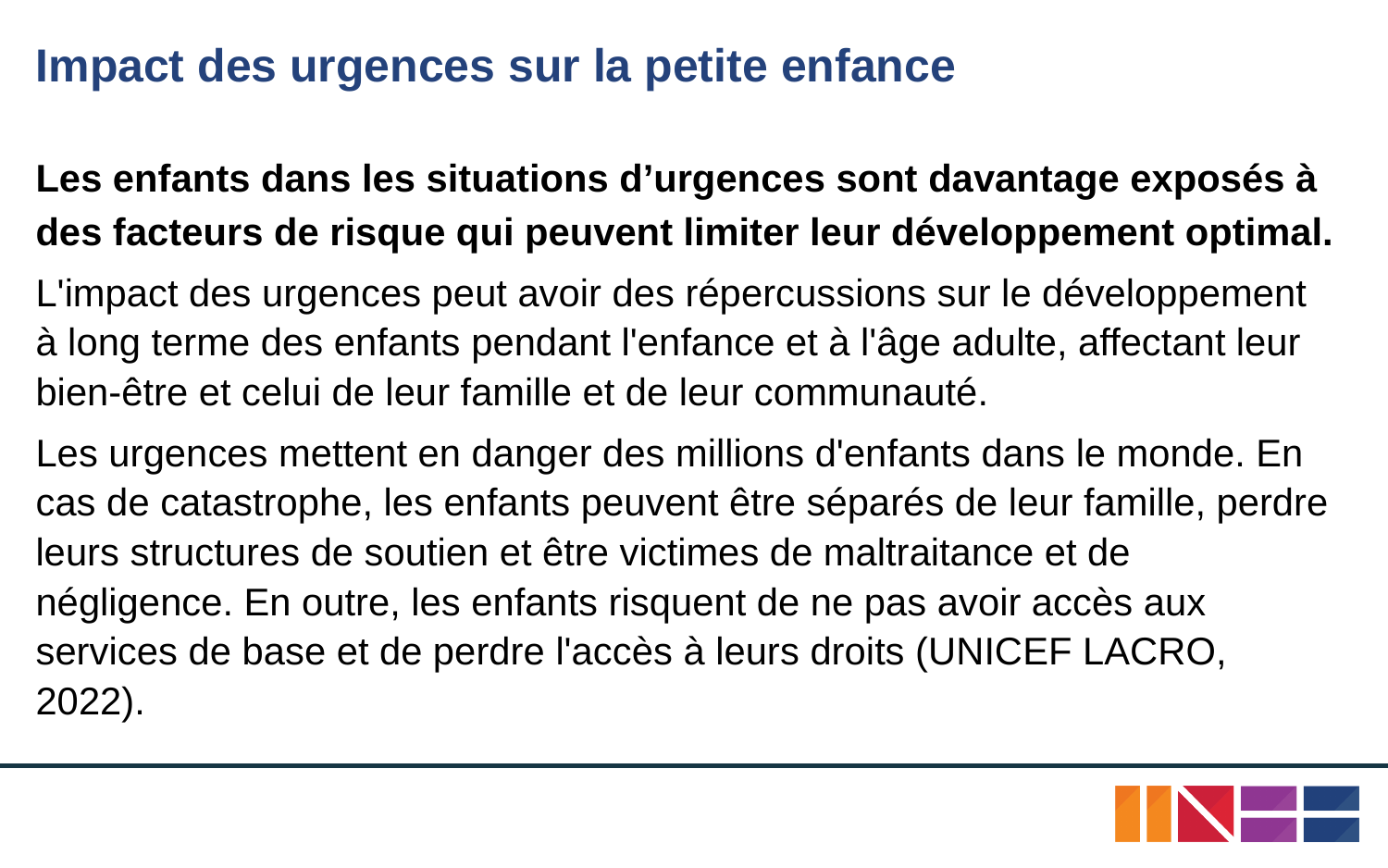

# Impact des urgences sur la petite enfance

Les enfants dans les situations d’urgences sont davantage exposés à des facteurs de risque qui peuvent limiter leur développement optimal.
L'impact des urgences peut avoir des répercussions sur le développement à long terme des enfants pendant l'enfance et à l'âge adulte, affectant leur bien-être et celui de leur famille et de leur communauté.
Les urgences mettent en danger des millions d'enfants dans le monde. En cas de catastrophe, les enfants peuvent être séparés de leur famille, perdre leurs structures de soutien et être victimes de maltraitance et de négligence. En outre, les enfants risquent de ne pas avoir accès aux services de base et de perdre l'accès à leurs droits (UNICEF LACRO, 2022).